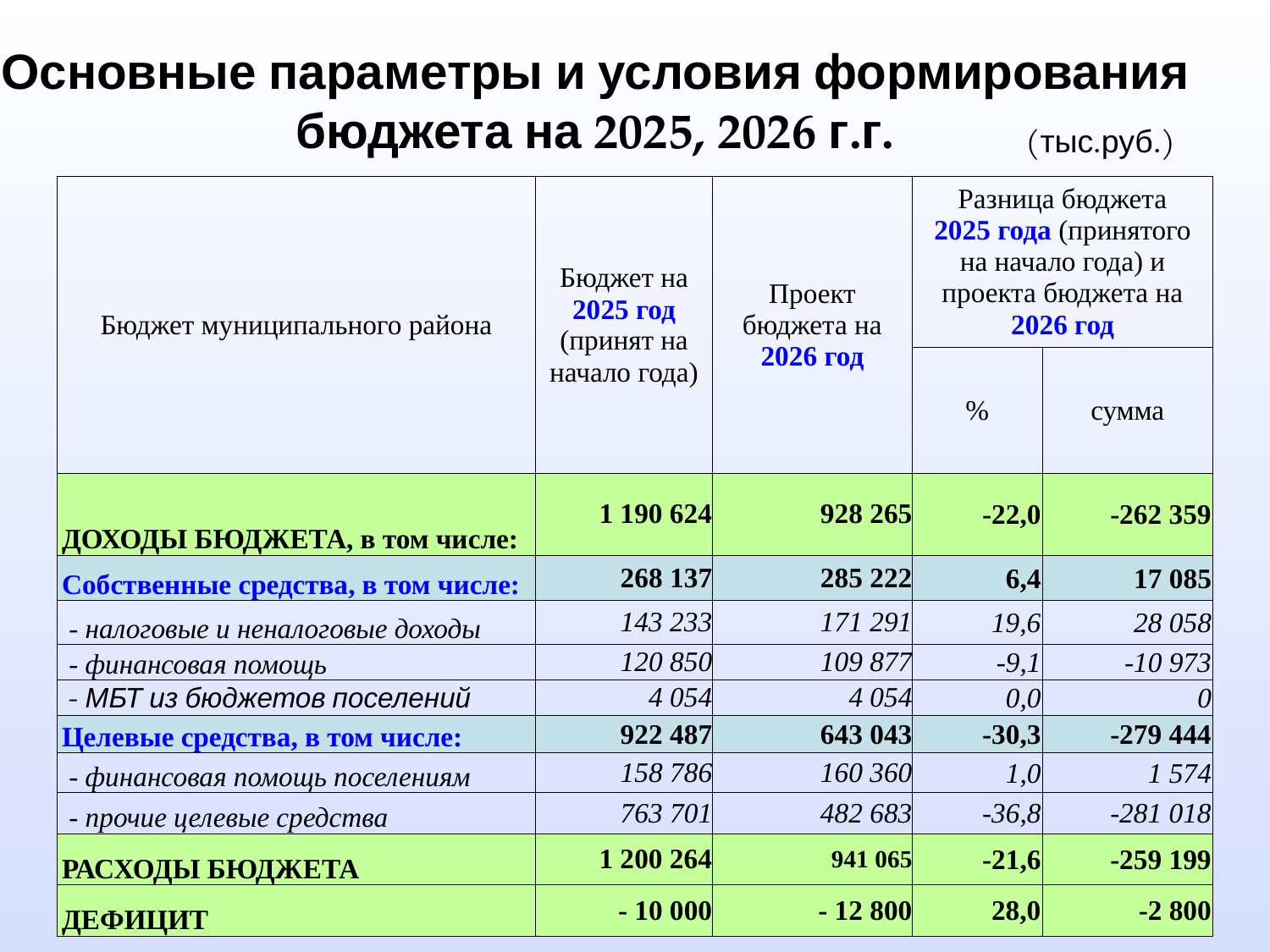

Основные параметры и условия формирования бюджета на 2025, 2026 г.г.

(тыс.руб.)
| Бюджет муниципального района | Бюджет на 2025 год (принят на начало года) | Проект бюджета на 2026 год | Разница бюджета 2025 года (принятого на начало года) и проекта бюджета на 2026 год |  |
| --- | --- | --- | --- | --- |
|  |  |  | % | сумма |
| ДОХОДЫ БЮДЖЕТА, в том числе: | 1 190 624 | 928 265 | -22,0 | -262 359 |
| Собственные средства, в том числе: | 268 137 | 285 222 | 6,4 | 17 085 |
| - налоговые и неналоговые доходы | 143 233 | 171 291 | 19,6 | 28 058 |
| - финансовая помощь | 120 850 | 109 877 | -9,1 | -10 973 |
| - МБТ из бюджетов поселений | 4 054 | 4 054 | 0,0 | 0 |
| Целевые средства, в том числе: | 922 487 | 643 043 | -30,3 | -279 444 |
| - финансовая помощь поселениям | 158 786 | 160 360 | 1,0 | 1 574 |
| - прочие целевые средства | 763 701 | 482 683 | -36,8 | -281 018 |
| РАСХОДЫ БЮДЖЕТА | 1 200 264 | 941 065 | -21,6 | -259 199 |
| ДЕФИЦИТ | - 10 000 | - 12 800 | 28,0 | -2 800 |
31